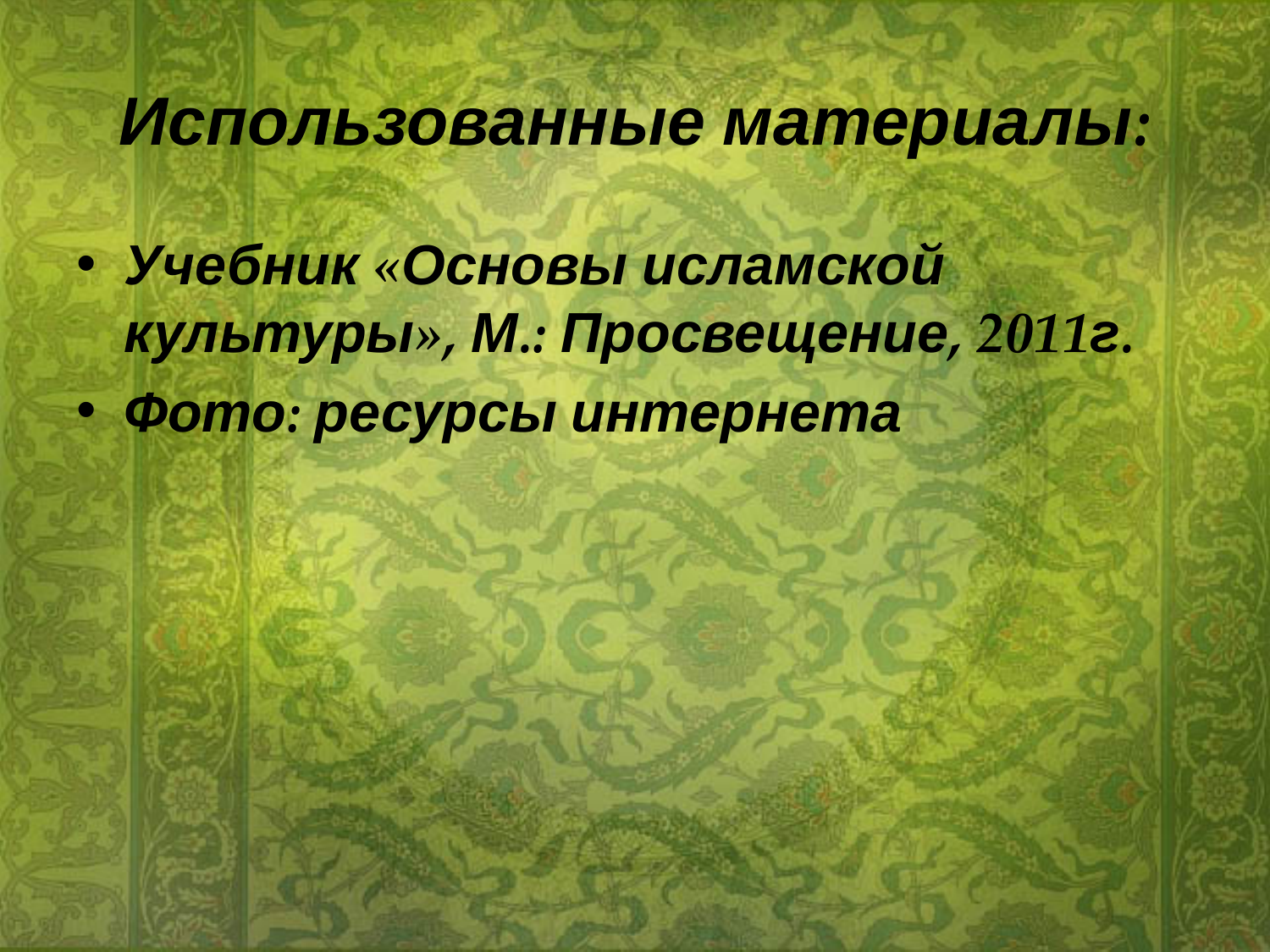

# Использованные материалы:
Учебник «Основы исламской культуры», М.: Просвещение, 2011г.
Фото: ресурсы интернета